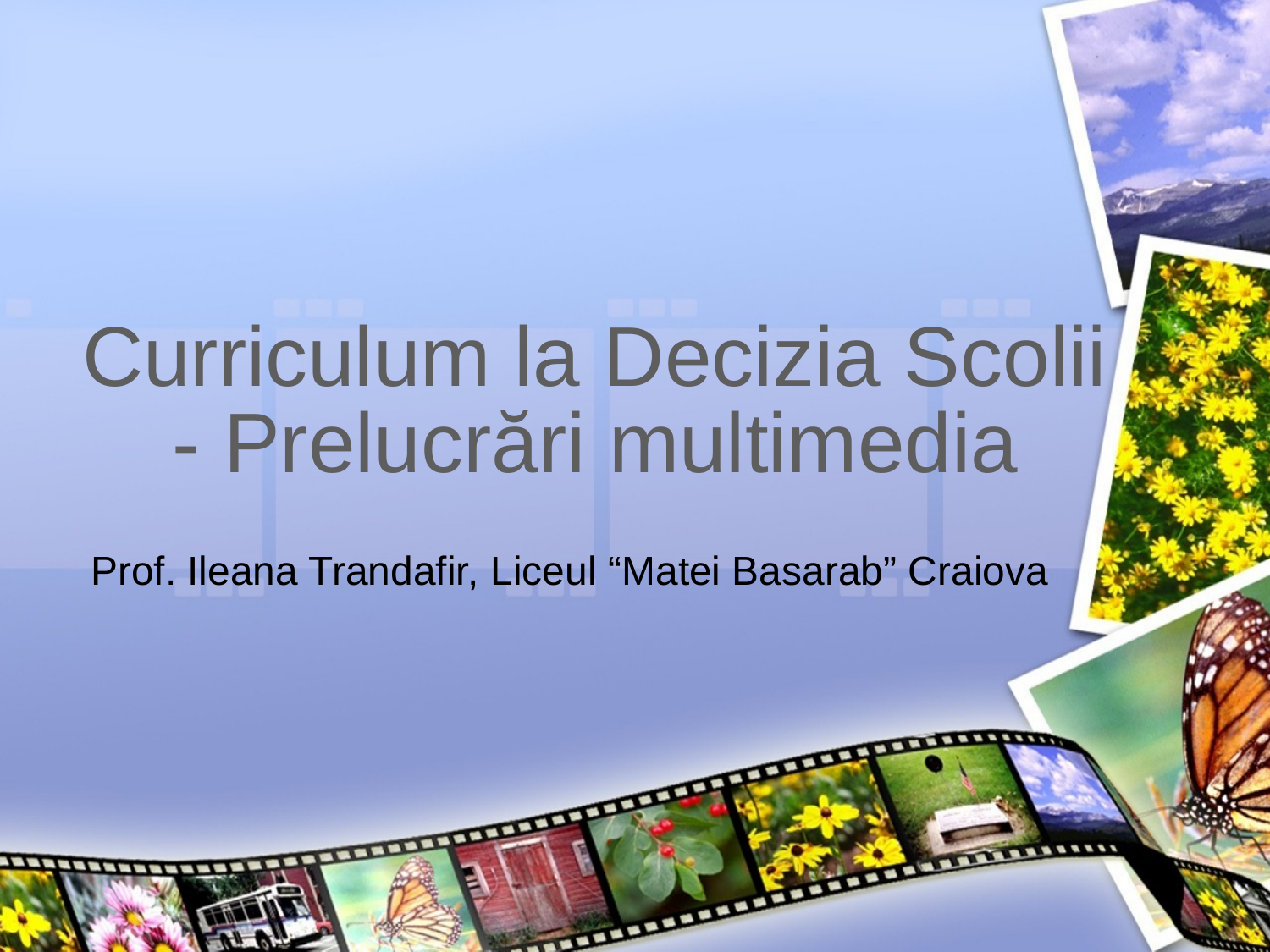

# Curriculum la Decizia Scolii - Prelucrări multimedia
Prof. Ileana Trandafir, Liceul “Matei Basarab” Craiova